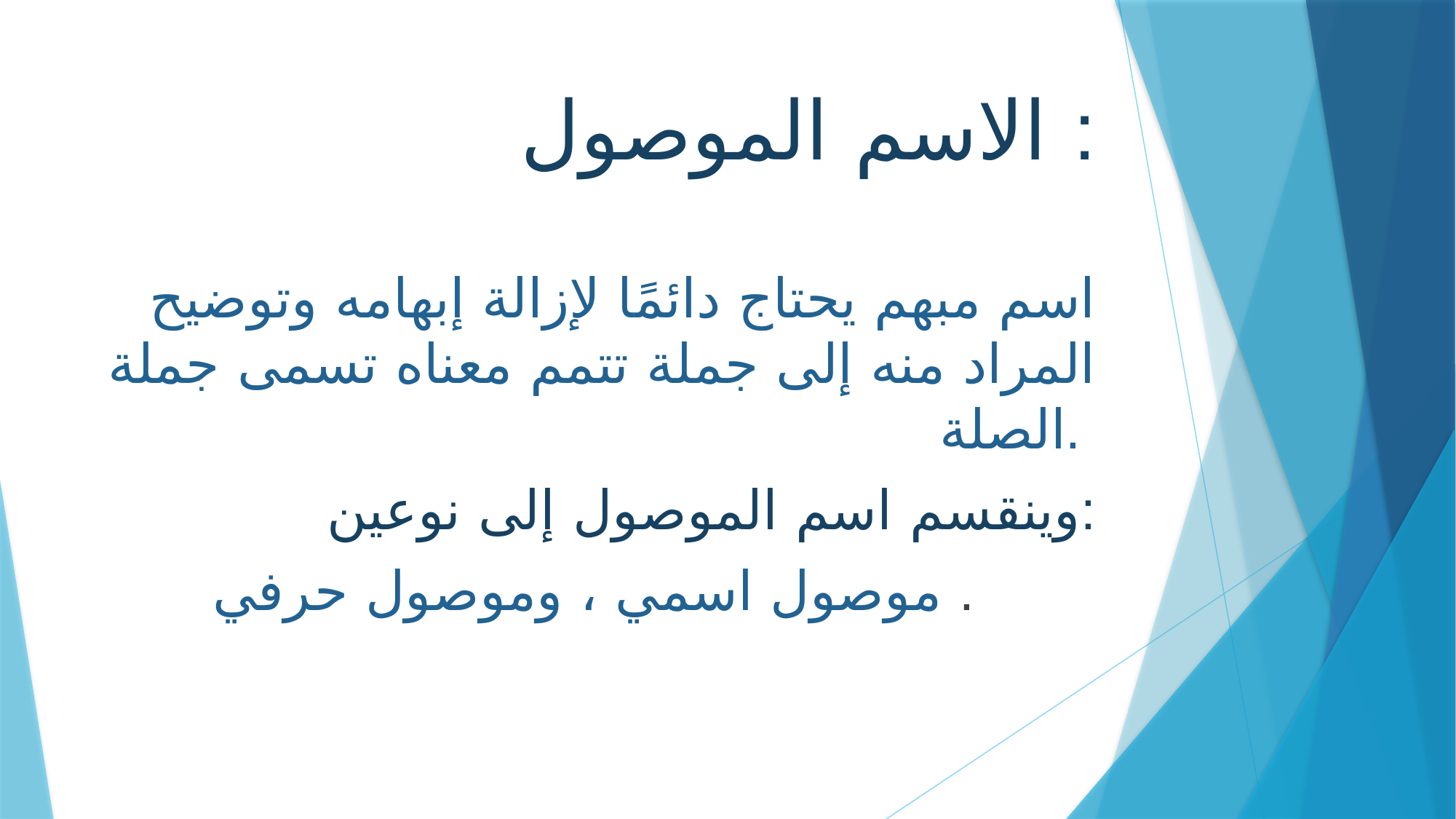

# الاسم الموصول :
اسم مبهم يحتاج دائمًا لإزالة إبهامه وتوضيح المراد منه إلى جملة تتمم معناه تسمى جملة الصلة.
وينقسم اسم الموصول إلى نوعين:
موصول اسمي ، وموصول حرفي .